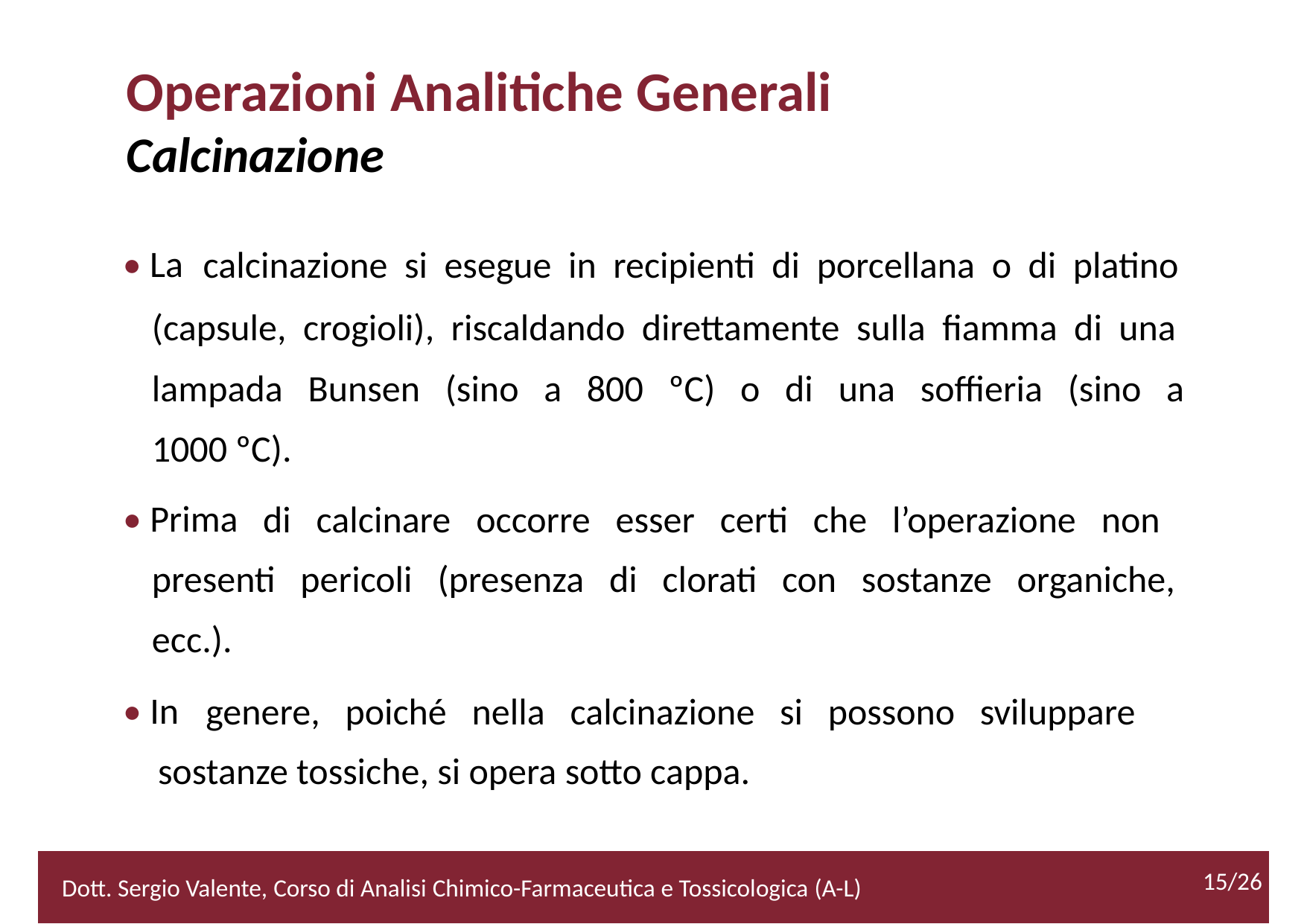

Operazioni Analitiche Generali
Calcinazione
• La
calcinazione  si  esegue  in  recipienti  di  porcellana  o  di  platino
(capsule,  crogioli),  riscaldando  direttamente  sulla  fiamma  di  una

lampada   Bunsen   (sino   a   800   ºC)   o   di   una   soffieria   (sino   a

1000 ºC).
• Prima
di   calcinare   occorre   esser   certi   che   l’operazione   non
presenti   pericoli   (presenza   di   clorati   con   sostanze   organiche,

ecc.).
• In
genere,   poiché   nella   calcinazione   si   possono   sviluppare
	sostanze tossiche, si opera sotto cappa.

15/26
2/52
Dott. Sergio Valente, Corso di Analisi Chimico-Farmaceutica e Tossicologica (A-L)